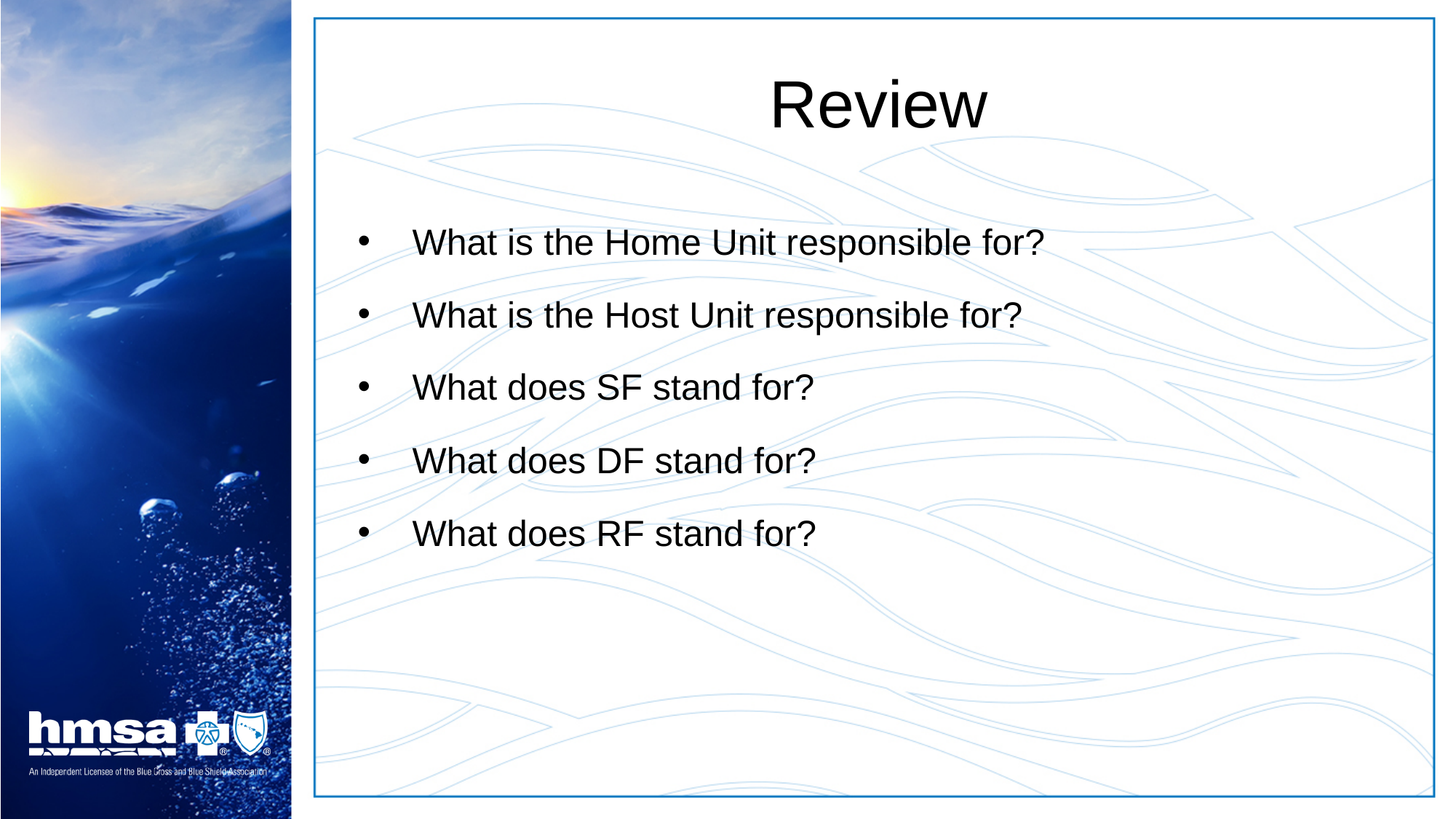

# Review
What is the Home Unit responsible for?
What is the Host Unit responsible for?
What does SF stand for?
What does DF stand for?
What does RF stand for?